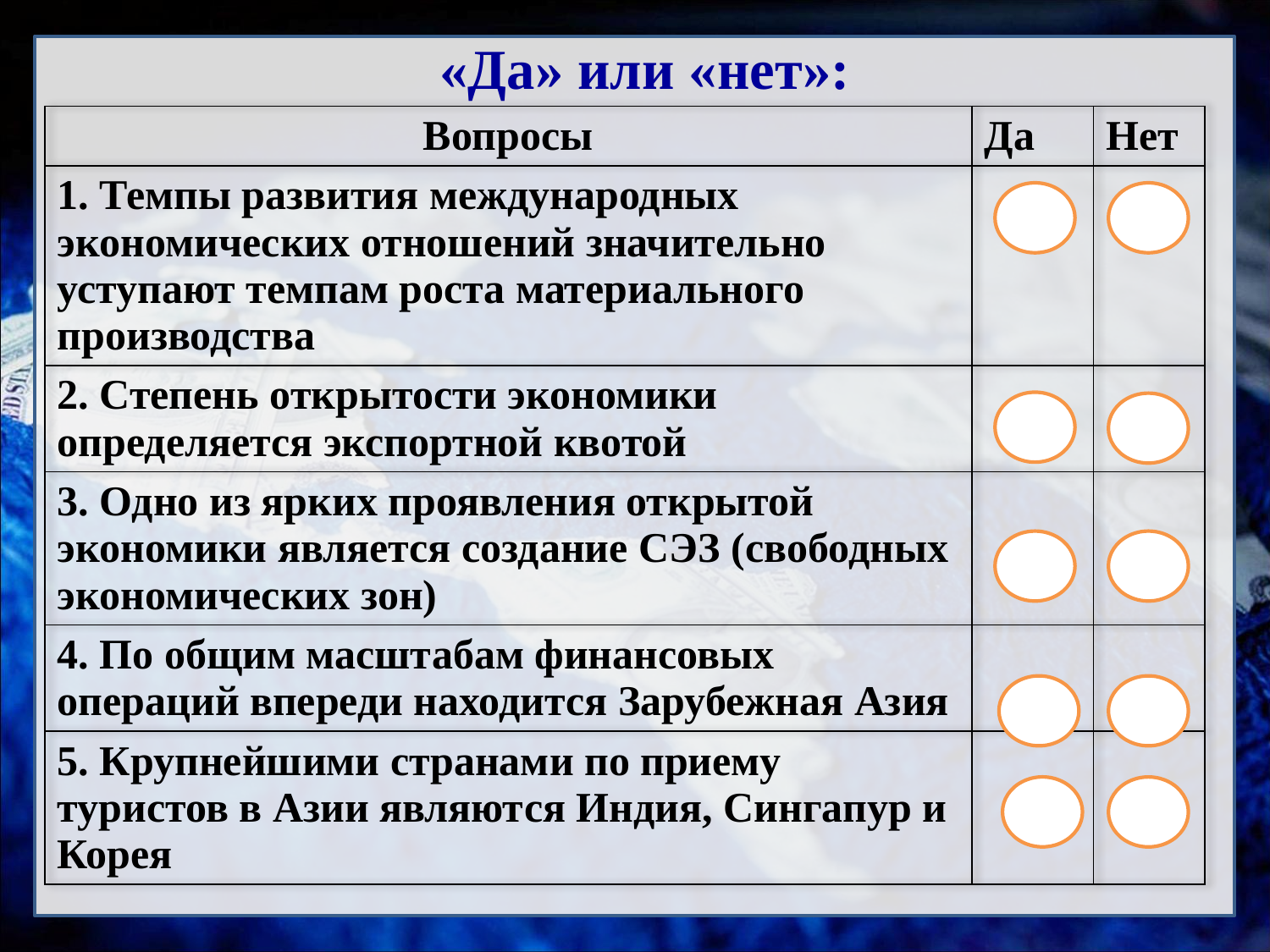

# «Да» или «нет»:
| Вопросы | Да | Нет |
| --- | --- | --- |
| 1. Темпы развития международных экономических отношений значительно уступают темпам роста материального производства |  |  |
| 2. Степень открытости экономики определяется экспортной квотой |  |  |
| 3. Одно из ярких проявления открытой экономики является создание СЭЗ (свободных экономических зон) |  |  |
| 4. По общим масштабам финансовых операций впереди находится Зарубежная Азия |  |  |
| 5. Крупнейшими странами по приему туристов в Азии являются Индия, Сингапур и Корея |  |  |